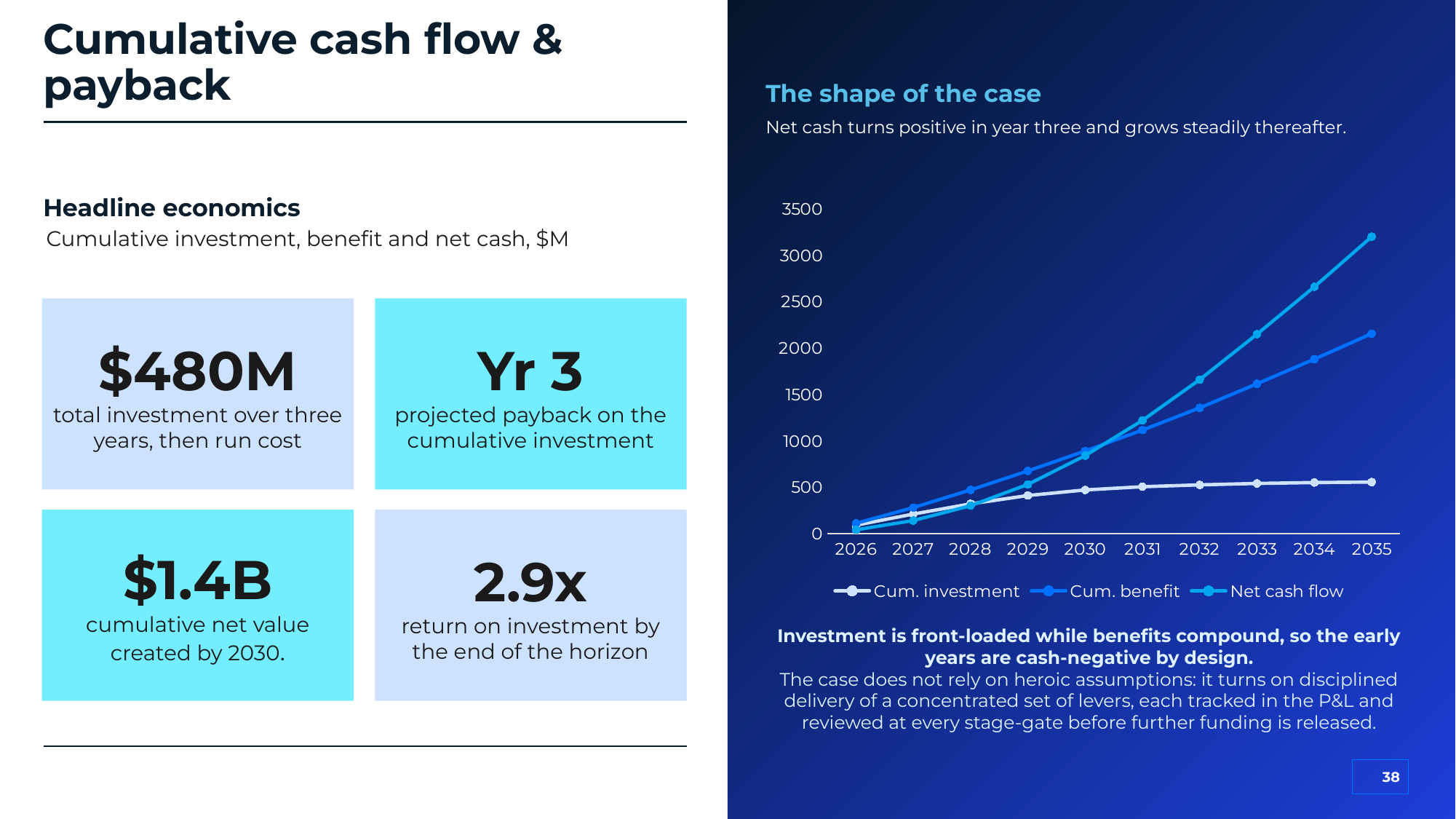

# Cumulative cash flow & payback
The shape of the case
Net cash turns positive in year three and grows steadily thereafter.
Headline economics

### Chart

| Category | Cum. investment | Cum. benefit | Net cash flow |
|---|---|---|---|
| 2026 | 90.0 | 20.0 | -70.0 |
| 2027 | 210.0 | 70.0 | -140.0 |
| 2028 | 320.0 | 150.0 | -170.0 |
| 2029 | 410.0 | 265.0 | -145.0 |
| 2030 | 470.0 | 420.0 | -50.0 |
| 2031 | 505.0 | 610.0 | 105.0 |
| 2032 | 525.0 | 830.0 | 305.0 |
| 2033 | 540.0 | 1075.0 | 535.0 |
| 2034 | 550.0 | 1330.0 | 780.0 |
| 2035 | 555.0 | 1600.0 | 1045.0 |
Cumulative investment, benefit and net cash, $M
$480M
total investment over three years, then run cost
Yr 3
projected payback on the cumulative investment
$1.4B
cumulative net value created by 2030.
2.9x
return on investment by the end of the horizon
Investment is front-loaded while benefits compound, so the early years are cash-negative by design.
The case does not rely on heroic assumptions: it turns on disciplined delivery of a concentrated set of levers, each tracked in the P&L and reviewed at every stage-gate before further funding is released.
38